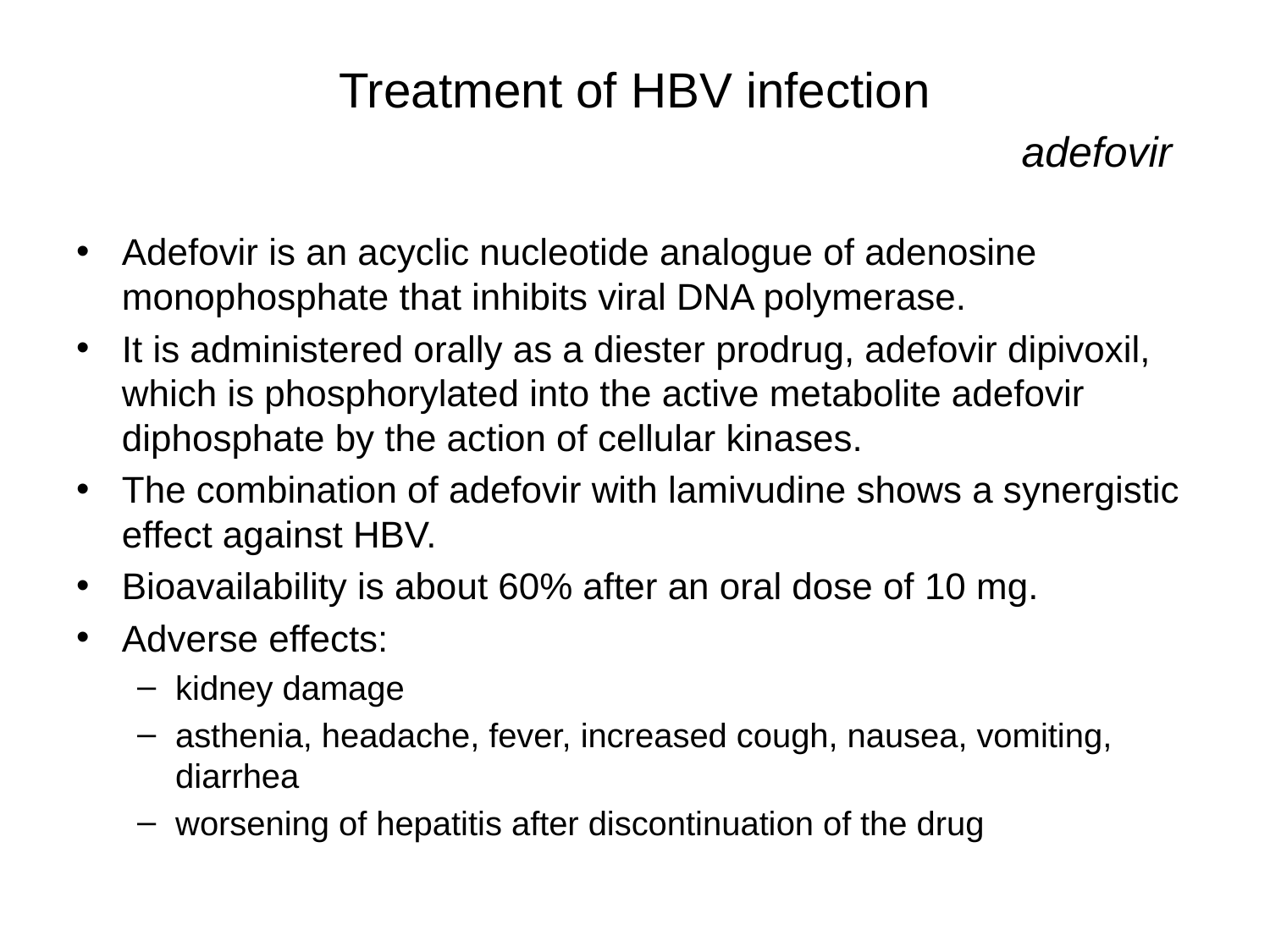

# Treatment of HBV infection adefovir
Adefovir is an acyclic nucleotide analogue of adenosine monophosphate that inhibits viral DNA polymerase.
It is administered orally as a diester prodrug, adefovir dipivoxil, which is phosphorylated into the active metabolite adefovir diphosphate by the action of cellular kinases.
The combination of adefovir with lamivudine shows a synergistic effect against HBV.
Bioavailability is about 60% after an oral dose of 10 mg.
Adverse effects:
kidney damage
asthenia, headache, fever, increased cough, nausea, vomiting, diarrhea
worsening of hepatitis after discontinuation of the drug